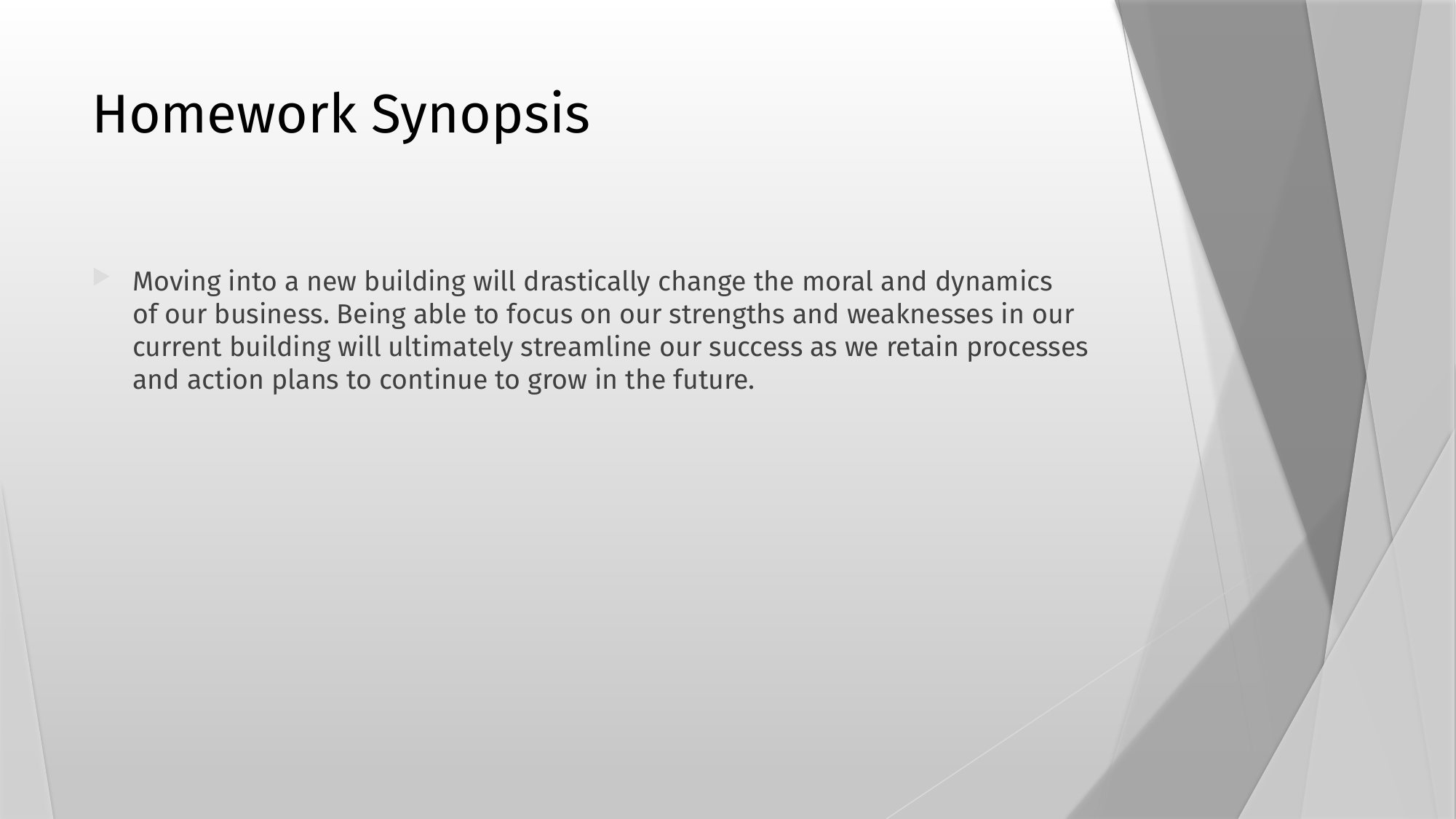

# Homework Synopsis
Moving into a new building will drastically change the moral and dynamics of our business. Being able to focus on our strengths and weaknesses in our current building will ultimately streamline our success as we retain processes and action plans to continue to grow in the future.